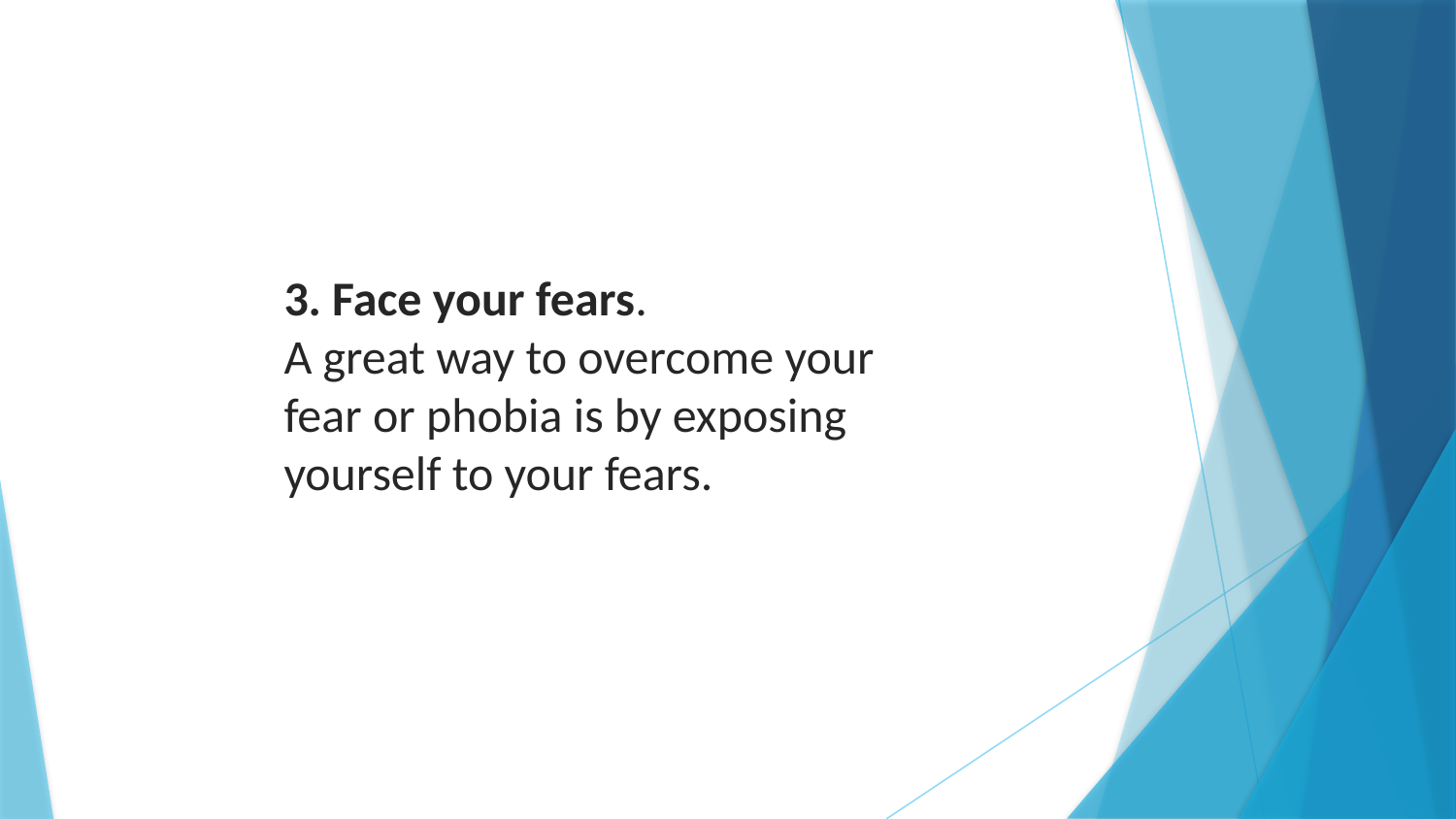

3. Face your fears.
A great way to overcome your fear or phobia is by exposing yourself to your fears.